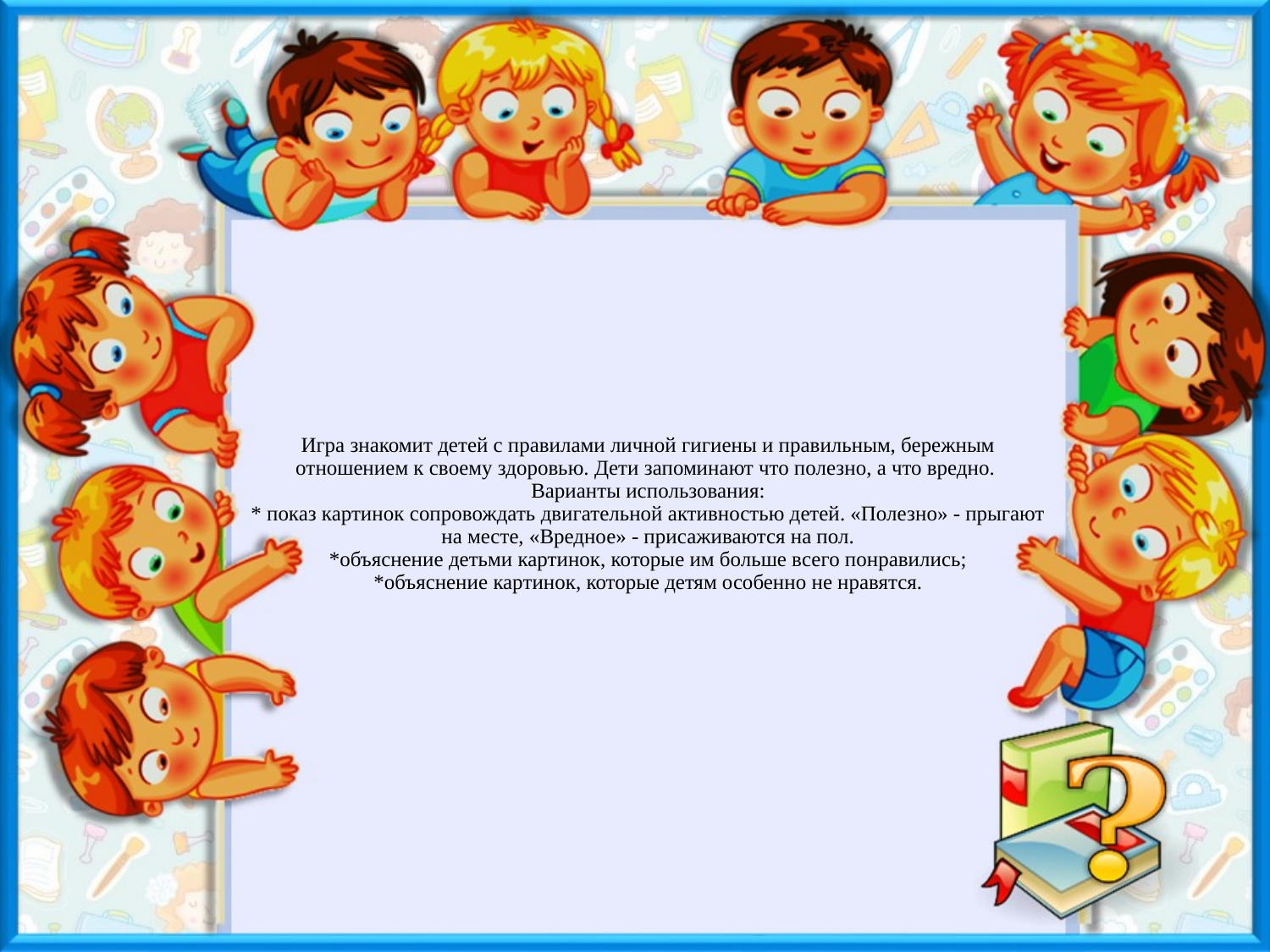

# Игра знакомит детей с правилами личной гигиены и правильным, бережным отношением к своему здоровью. Дети запоминают что полезно, а что вредно. Варианты использования: * показ картинок сопровождать двигательной активностью детей. «Полезно» - прыгают на месте, «Вредное» - присаживаются на пол. *объяснение детьми картинок, которые им больше всего понравились; *объяснение картинок, которые детям особенно не нравятся.